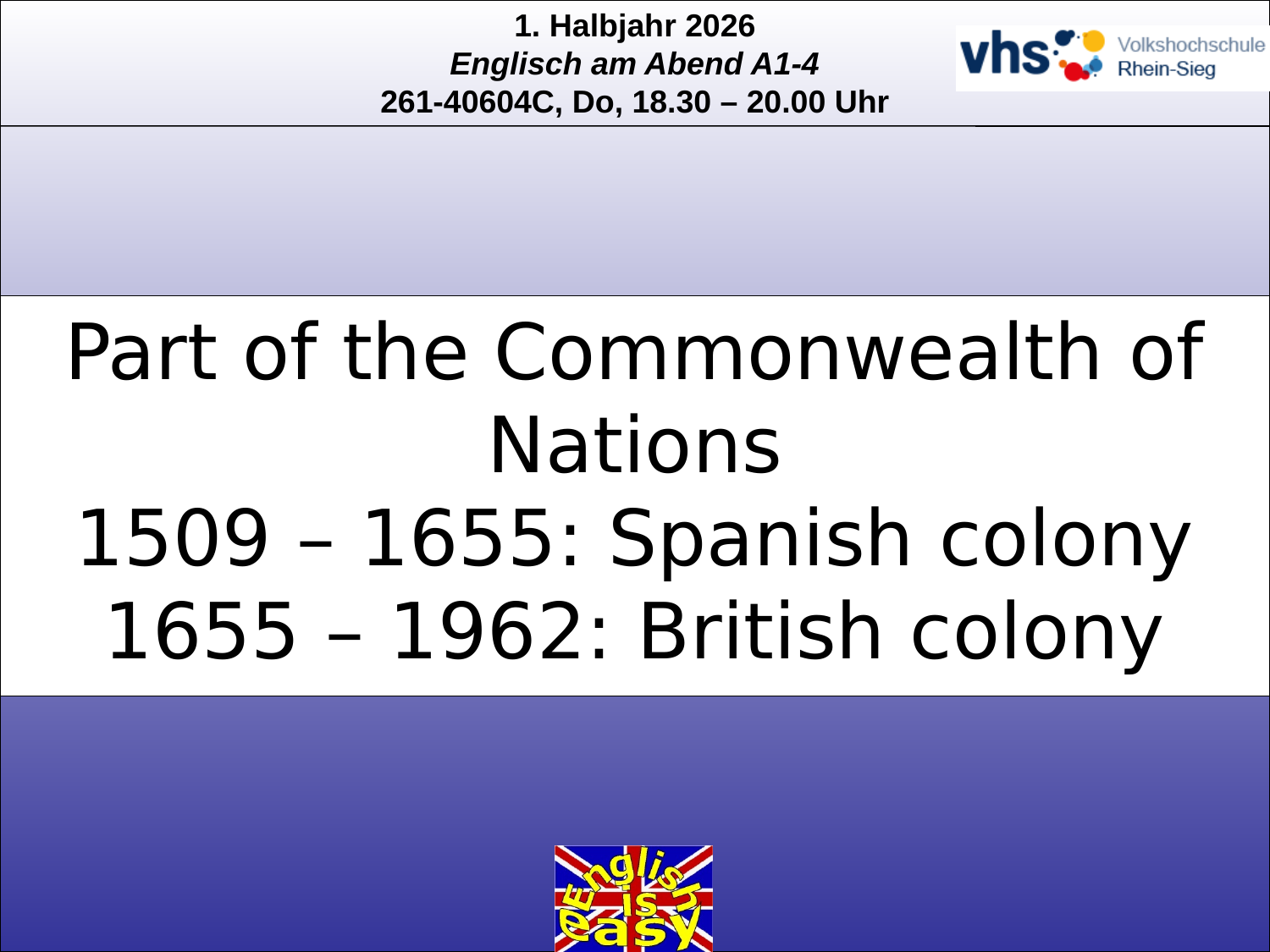

Part of the Commonwealth of Nations
1509 – 1655: Spanish colony
1655 – 1962: British colony